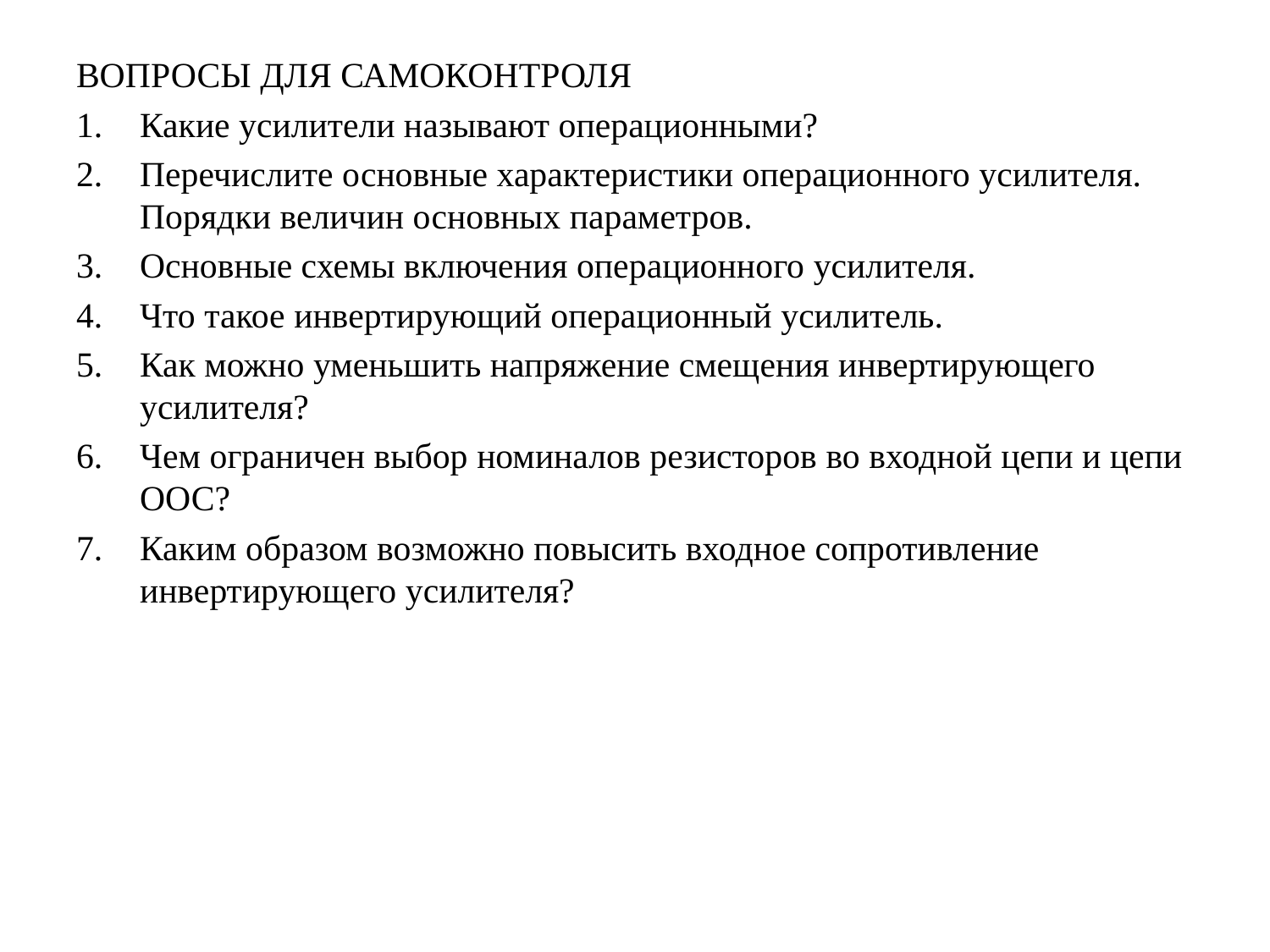

ВОПРОСЫ ДЛЯ САМОКОНТРОЛЯ
Какие усилители называют операционными?
Перечислите основные характеристики операционного усилителя. Порядки величин основных параметров.
Основные схемы включения операционного усилителя.
Что такое инвертирующий операционный усилитель.
Как можно уменьшить напряжение смещения инвертирующего усилителя?
Чем ограничен выбор номиналов резисторов во входной цепи и цепи ООС?
Каким образом возможно повысить входное сопротивление инвертирующего усилителя?